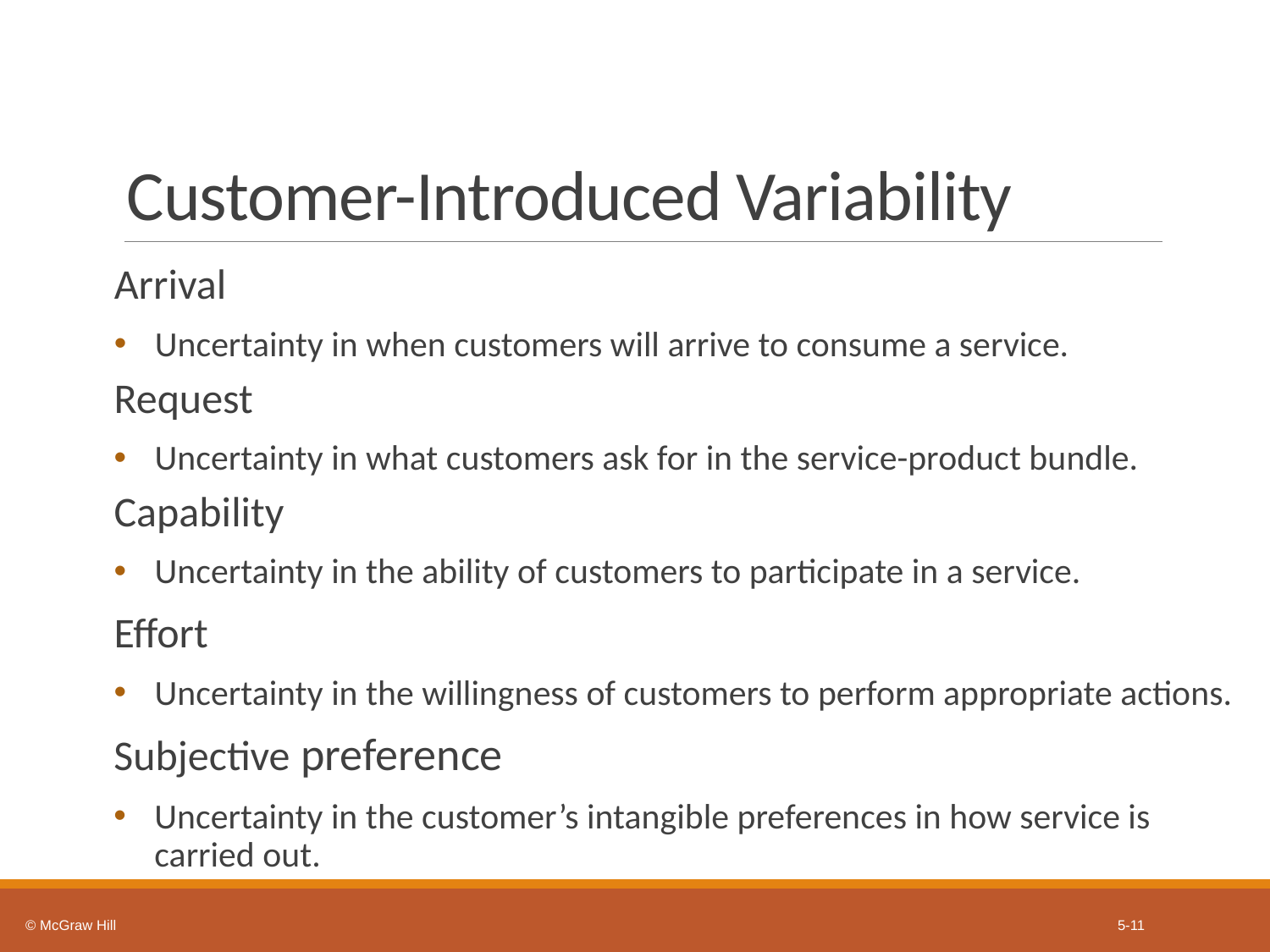

# Customer-Introduced Variability
Arrival
Uncertainty in when customers will arrive to consume a service.
Request
Uncertainty in what customers ask for in the service-product bundle.
Capability
Uncertainty in the ability of customers to participate in a service.
Effort
Uncertainty in the willingness of customers to perform appropriate actions.
Subjective preference
Uncertainty in the customer’s intangible preferences in how service is carried out.